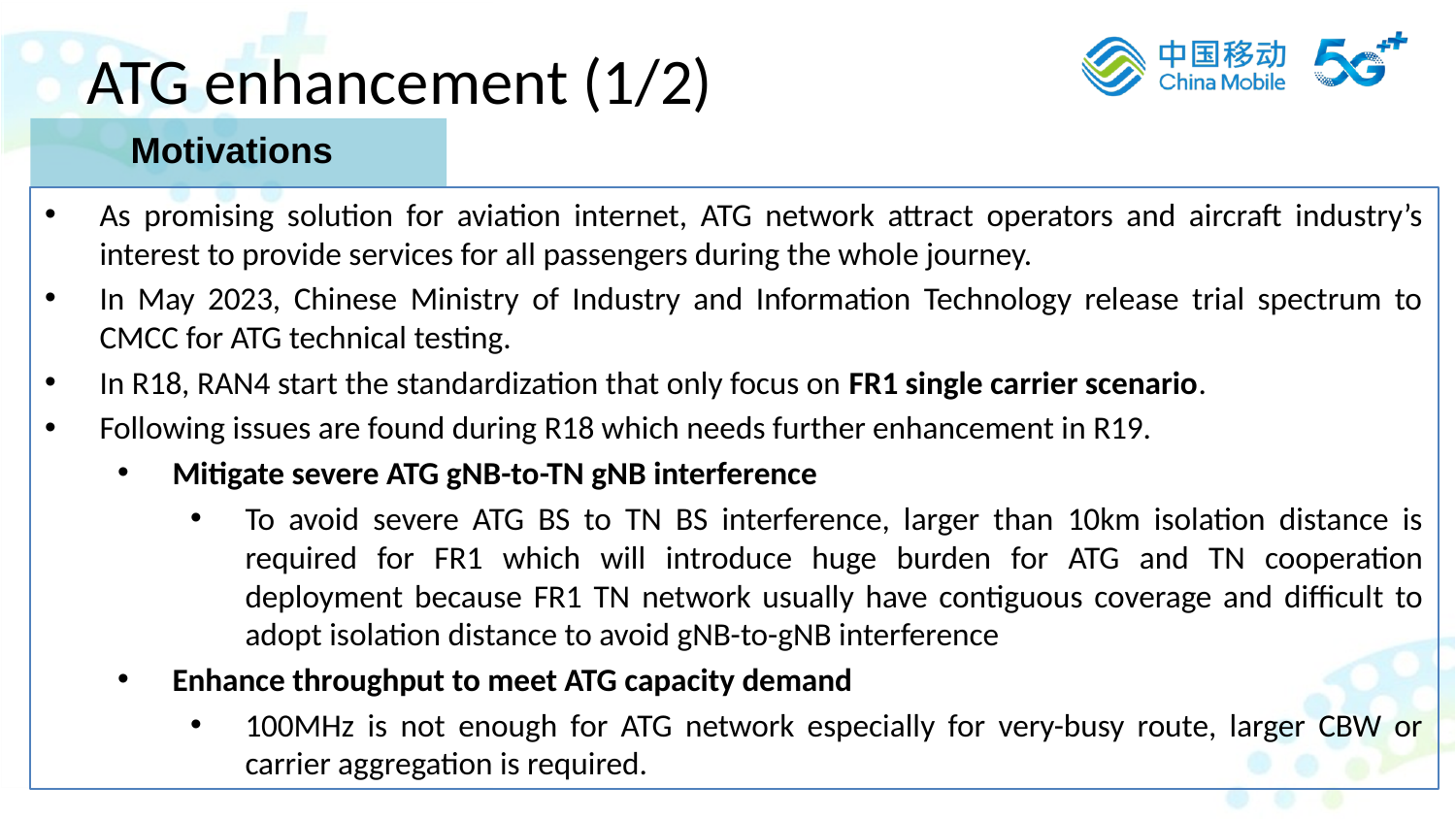

ATG enhancement (1/2)
Motivations

As promising solution for aviation internet, ATG network attract operators and aircraft industry’s interest to provide services for all passengers during the whole journey.
In May 2023, Chinese Ministry of Industry and Information Technology release trial spectrum to CMCC for ATG technical testing.
In R18, RAN4 start the standardization that only focus on FR1 single carrier scenario.
Following issues are found during R18 which needs further enhancement in R19.
Mitigate severe ATG gNB-to-TN gNB interference
To avoid severe ATG BS to TN BS interference, larger than 10km isolation distance is required for FR1 which will introduce huge burden for ATG and TN cooperation deployment because FR1 TN network usually have contiguous coverage and difficult to adopt isolation distance to avoid gNB-to-gNB interference
Enhance throughput to meet ATG capacity demand
100MHz is not enough for ATG network especially for very-busy route, larger CBW or carrier aggregation is required.